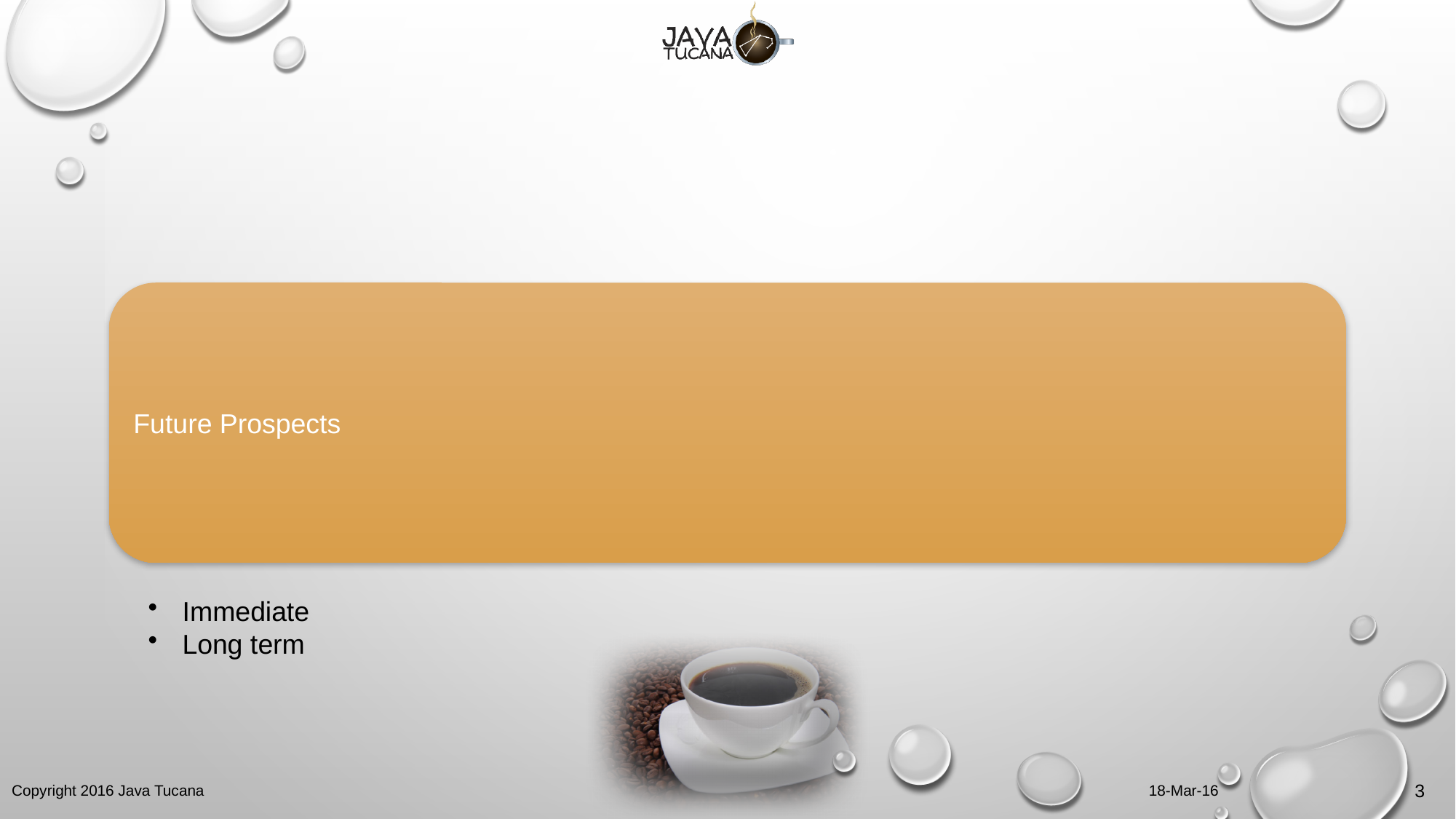

#
Future Prospects
Immediate
Long term
18-Mar-16
3
Copyright 2016 Java Tucana